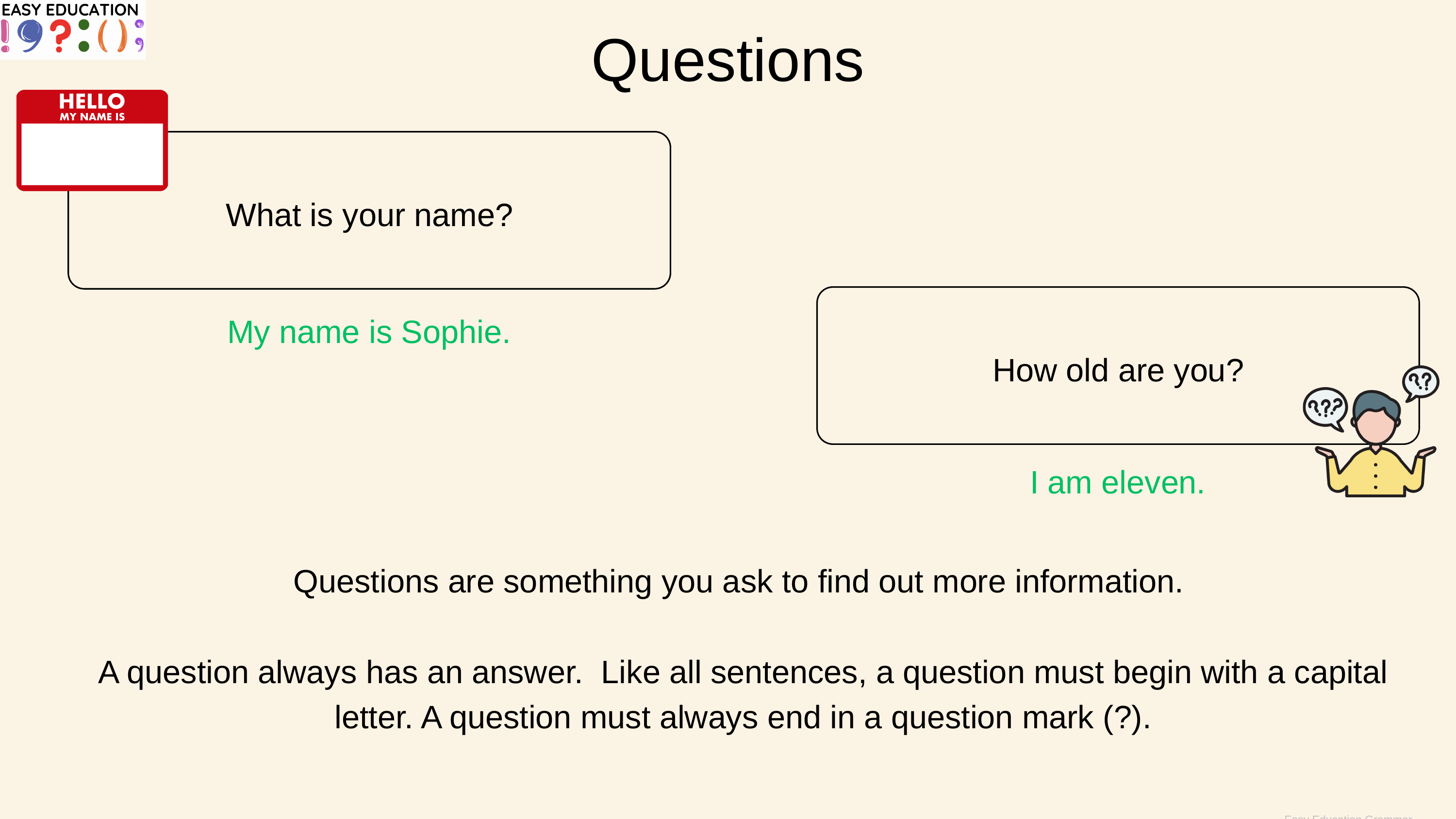

Questions

What is your name?

My name is Sophie.
How old are you?

I am eleven.
Questions are something you ask to find out more information.

A question always has an answer.  Like all sentences, a question must begin with a capital letter. A question must always end in a question mark (?).